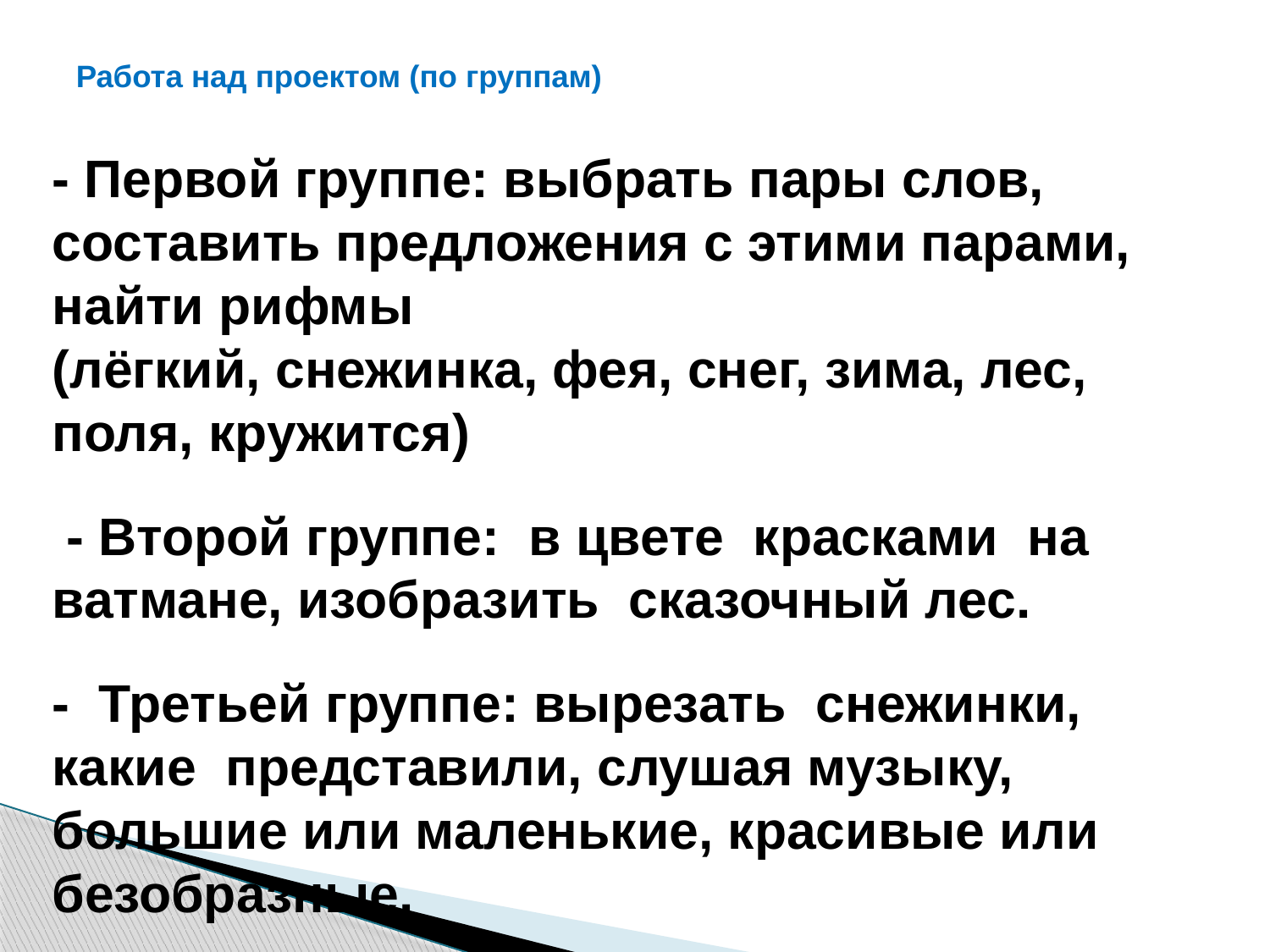

# Работа над проектом (по группам)
- Первой группе: выбрать пары слов, составить предложения с этими парами,   найти рифмы
(лёгкий, снежинка, фея, снег, зима, лес, поля, кружится)

 - Второй группе:  в цвете  красками  на ватмане, изобразить  сказочный лес.

-  Третьей группе: вырезать  снежинки, какие  представили, слушая музыку, большие или маленькие, красивые или безобразные.